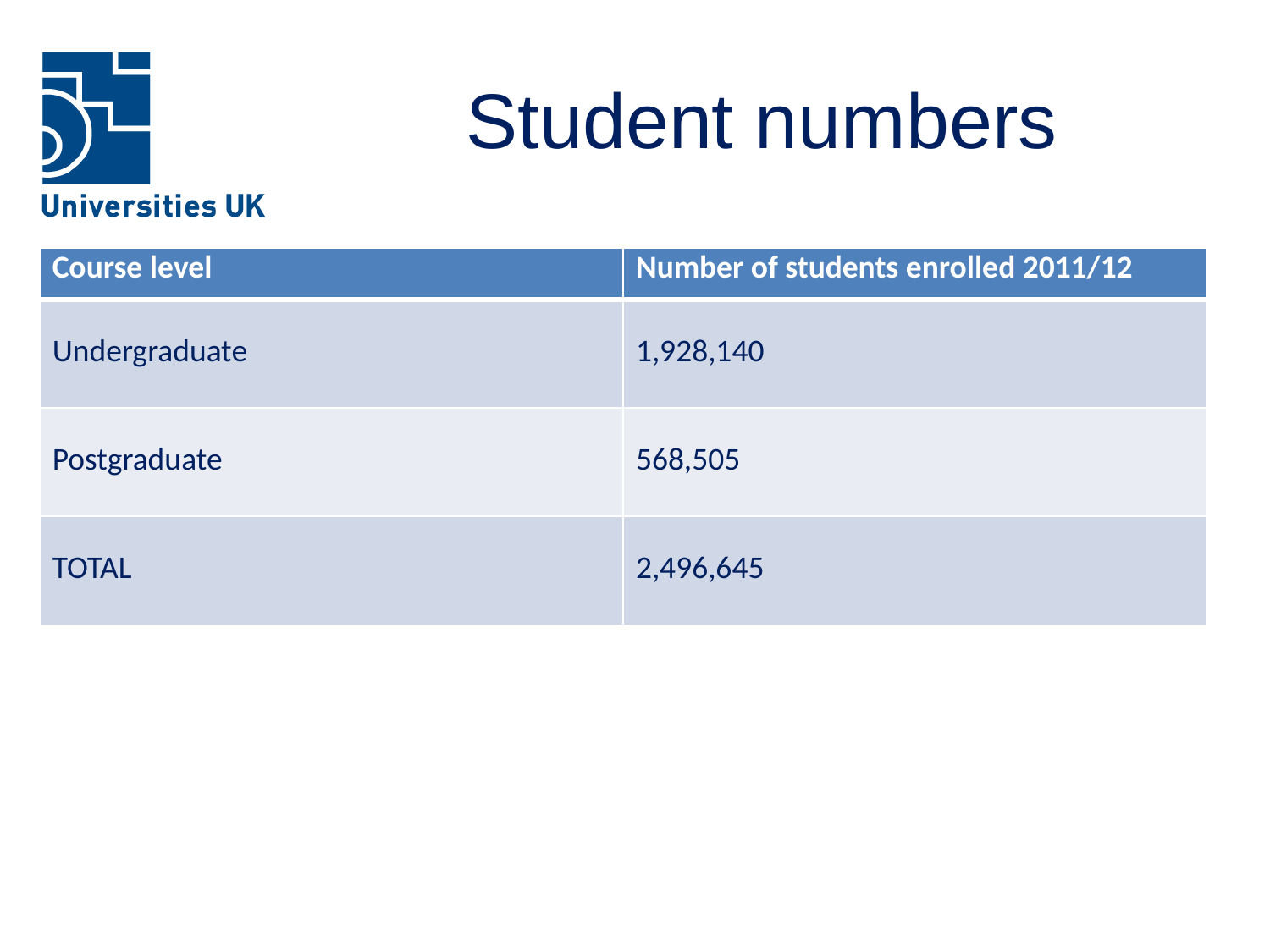

# Student numbers
| Course level | Number of students enrolled 2011/12 |
| --- | --- |
| Undergraduate | 1,928,140 |
| Postgraduate | 568,505 |
| TOTAL | 2,496,645 |